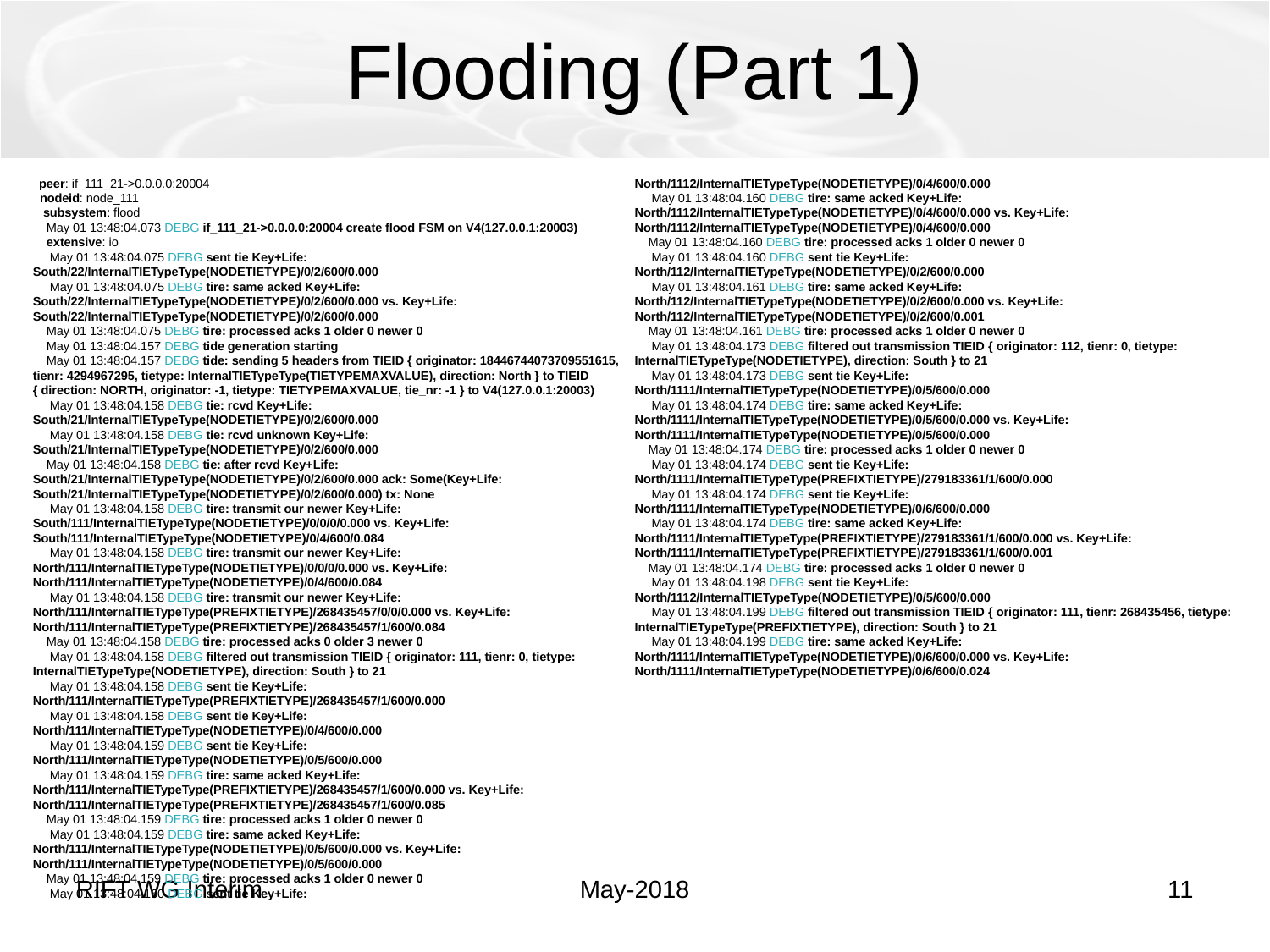

# Flooding (Part 1)
j peer: if_111_21->0.0.0.0:20004
  nodeid: node_111
   subsystem: flood
    May 01 13:48:04.073 DEBG if_111_21->0.0.0.0:20004 create flood FSM on V4(127.0.0.1:20003)
    extensive: io
     May 01 13:48:04.075 DEBG sent tie Key+Life: South/22/InternalTIETypeType(NODETIETYPE)/0/2/600/0.000
     May 01 13:48:04.075 DEBG tire: same acked Key+Life: South/22/InternalTIETypeType(NODETIETYPE)/0/2/600/0.000 vs. Key+Life: South/22/InternalTIETypeType(NODETIETYPE)/0/2/600/0.000
    May 01 13:48:04.075 DEBG tire: processed acks 1 older 0 newer 0
    May 01 13:48:04.157 DEBG tide generation starting
    May 01 13:48:04.157 DEBG tide: sending 5 headers from TIEID { originator: 18446744073709551615, tienr: 4294967295, tietype: InternalTIETypeType(TIETYPEMAXVALUE), direction: North } to TIEID { direction: NORTH, originator: -1, tietype: TIETYPEMAXVALUE, tie_nr: -1 } to V4(127.0.0.1:20003)
     May 01 13:48:04.158 DEBG tie: rcvd Key+Life: South/21/InternalTIETypeType(NODETIETYPE)/0/2/600/0.000
     May 01 13:48:04.158 DEBG tie: rcvd unknown Key+Life: South/21/InternalTIETypeType(NODETIETYPE)/0/2/600/0.000
    May 01 13:48:04.158 DEBG tie: after rcvd Key+Life: South/21/InternalTIETypeType(NODETIETYPE)/0/2/600/0.000 ack: Some(Key+Life: South/21/InternalTIETypeType(NODETIETYPE)/0/2/600/0.000) tx: None
     May 01 13:48:04.158 DEBG tire: transmit our newer Key+Life: South/111/InternalTIETypeType(NODETIETYPE)/0/0/0/0.000 vs. Key+Life: South/111/InternalTIETypeType(NODETIETYPE)/0/4/600/0.084
     May 01 13:48:04.158 DEBG tire: transmit our newer Key+Life: North/111/InternalTIETypeType(NODETIETYPE)/0/0/0/0.000 vs. Key+Life: North/111/InternalTIETypeType(NODETIETYPE)/0/4/600/0.084
     May 01 13:48:04.158 DEBG tire: transmit our newer Key+Life: North/111/InternalTIETypeType(PREFIXTIETYPE)/268435457/0/0/0.000 vs. Key+Life: North/111/InternalTIETypeType(PREFIXTIETYPE)/268435457/1/600/0.084
    May 01 13:48:04.158 DEBG tire: processed acks 0 older 3 newer 0
     May 01 13:48:04.158 DEBG filtered out transmission TIEID { originator: 111, tienr: 0, tietype: InternalTIETypeType(NODETIETYPE), direction: South } to 21
     May 01 13:48:04.158 DEBG sent tie Key+Life: North/111/InternalTIETypeType(PREFIXTIETYPE)/268435457/1/600/0.000
     May 01 13:48:04.158 DEBG sent tie Key+Life: North/111/InternalTIETypeType(NODETIETYPE)/0/4/600/0.000
     May 01 13:48:04.159 DEBG sent tie Key+Life: North/111/InternalTIETypeType(NODETIETYPE)/0/5/600/0.000
     May 01 13:48:04.159 DEBG tire: same acked Key+Life: North/111/InternalTIETypeType(PREFIXTIETYPE)/268435457/1/600/0.000 vs. Key+Life: North/111/InternalTIETypeType(PREFIXTIETYPE)/268435457/1/600/0.085
    May 01 13:48:04.159 DEBG tire: processed acks 1 older 0 newer 0
     May 01 13:48:04.159 DEBG tire: same acked Key+Life: North/111/InternalTIETypeType(NODETIETYPE)/0/5/600/0.000 vs. Key+Life: North/111/InternalTIETypeType(NODETIETYPE)/0/5/600/0.000
    May 01 13:48:04.159 DEBG tire: processed acks 1 older 0 newer 0
     May 01 13:48:04.160 DEBG sent tie Key+Life: North/1112/InternalTIETypeType(NODETIETYPE)/0/4/600/0.000
     May 01 13:48:04.160 DEBG tire: same acked Key+Life: North/1112/InternalTIETypeType(NODETIETYPE)/0/4/600/0.000 vs. Key+Life: North/1112/InternalTIETypeType(NODETIETYPE)/0/4/600/0.000
    May 01 13:48:04.160 DEBG tire: processed acks 1 older 0 newer 0
     May 01 13:48:04.160 DEBG sent tie Key+Life: North/112/InternalTIETypeType(NODETIETYPE)/0/2/600/0.000
     May 01 13:48:04.161 DEBG tire: same acked Key+Life: North/112/InternalTIETypeType(NODETIETYPE)/0/2/600/0.000 vs. Key+Life: North/112/InternalTIETypeType(NODETIETYPE)/0/2/600/0.001
    May 01 13:48:04.161 DEBG tire: processed acks 1 older 0 newer 0
     May 01 13:48:04.173 DEBG filtered out transmission TIEID { originator: 112, tienr: 0, tietype: InternalTIETypeType(NODETIETYPE), direction: South } to 21
     May 01 13:48:04.173 DEBG sent tie Key+Life: North/1111/InternalTIETypeType(NODETIETYPE)/0/5/600/0.000
     May 01 13:48:04.174 DEBG tire: same acked Key+Life: North/1111/InternalTIETypeType(NODETIETYPE)/0/5/600/0.000 vs. Key+Life: North/1111/InternalTIETypeType(NODETIETYPE)/0/5/600/0.000
    May 01 13:48:04.174 DEBG tire: processed acks 1 older 0 newer 0
     May 01 13:48:04.174 DEBG sent tie Key+Life: North/1111/InternalTIETypeType(PREFIXTIETYPE)/279183361/1/600/0.000
     May 01 13:48:04.174 DEBG sent tie Key+Life: North/1111/InternalTIETypeType(NODETIETYPE)/0/6/600/0.000
     May 01 13:48:04.174 DEBG tire: same acked Key+Life: North/1111/InternalTIETypeType(PREFIXTIETYPE)/279183361/1/600/0.000 vs. Key+Life: North/1111/InternalTIETypeType(PREFIXTIETYPE)/279183361/1/600/0.001
    May 01 13:48:04.174 DEBG tire: processed acks 1 older 0 newer 0
     May 01 13:48:04.198 DEBG sent tie Key+Life: North/1112/InternalTIETypeType(NODETIETYPE)/0/5/600/0.000
     May 01 13:48:04.199 DEBG filtered out transmission TIEID { originator: 111, tienr: 268435456, tietype: InternalTIETypeType(PREFIXTIETYPE), direction: South } to 21
     May 01 13:48:04.199 DEBG tire: same acked Key+Life: North/1111/InternalTIETypeType(NODETIETYPE)/0/6/600/0.000 vs. Key+Life: North/1111/InternalTIETypeType(NODETIETYPE)/0/6/600/0.024

RIFT WG Interim
May-2018
11